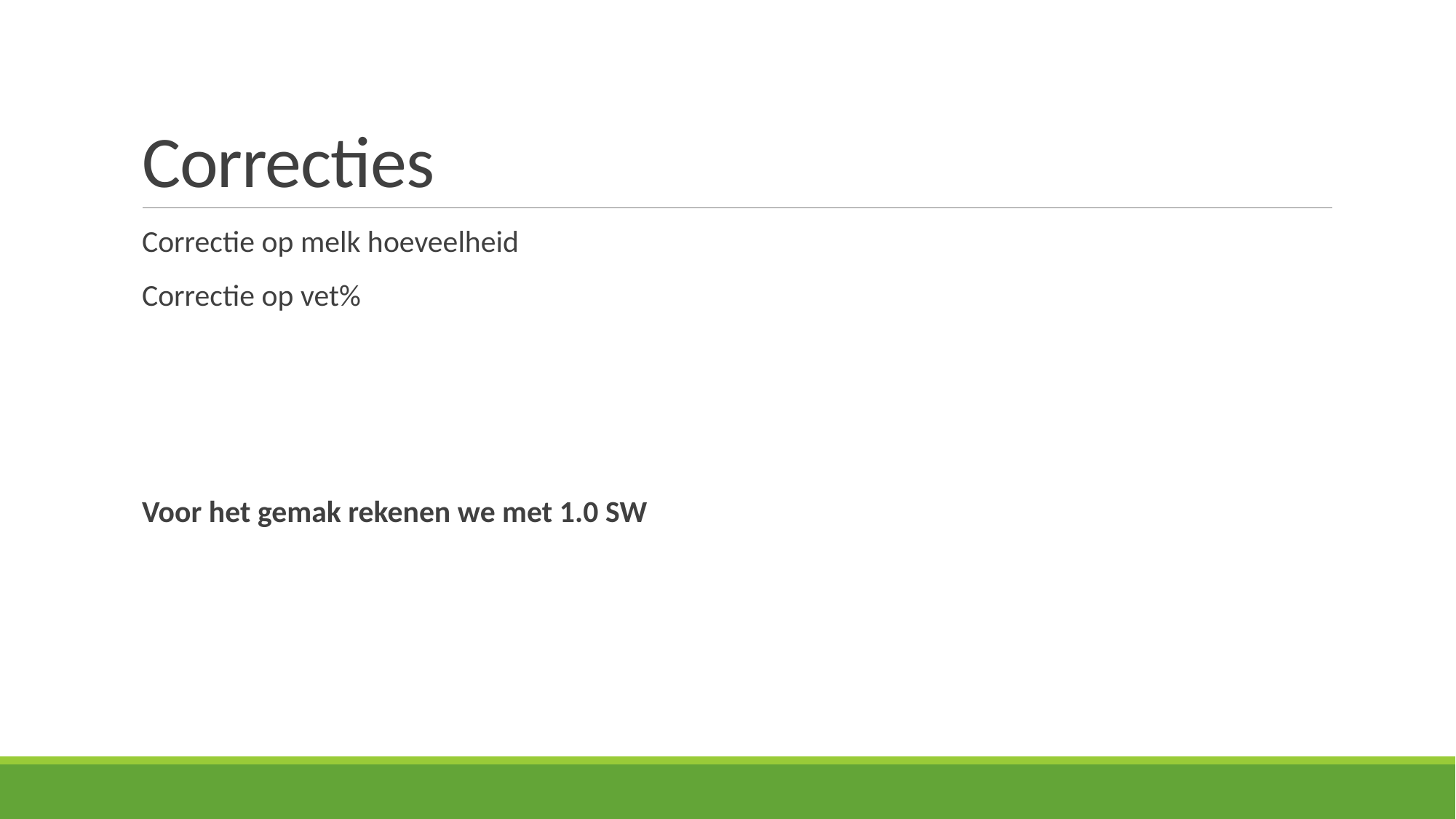

# Correcties
Correctie op melk hoeveelheid
Correctie op vet%

Voor het gemak rekenen we met 1.0 SW